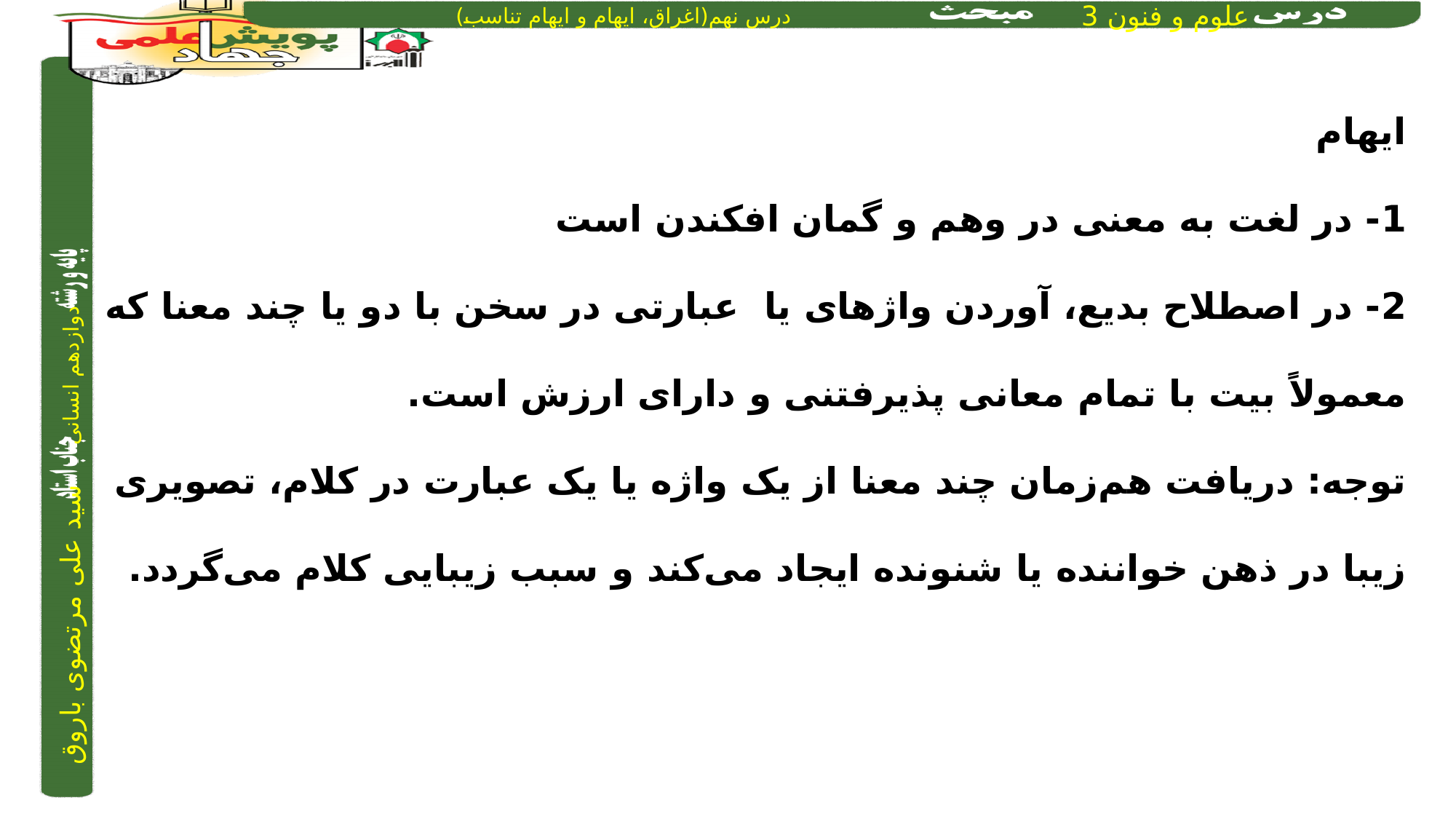

ایهام
1- در لغت به معنی در وهم و گمان افکندن است
2- در اصطلاح بدیع، آوردن واژهای یا  عبارتی در سخن با دو یا چند معنا که معمولاً بیت با تمام معانی پذیرفتنی و دارای ارزش است.
توجه: دریافت هم‌زمان چند معنا از یک واژه یا یک عبارت در کلام، تصویری زیبا در ذهن خواننده یا شنونده ایجاد می‌کند و سبب زیبایی کلام می‌گردد.